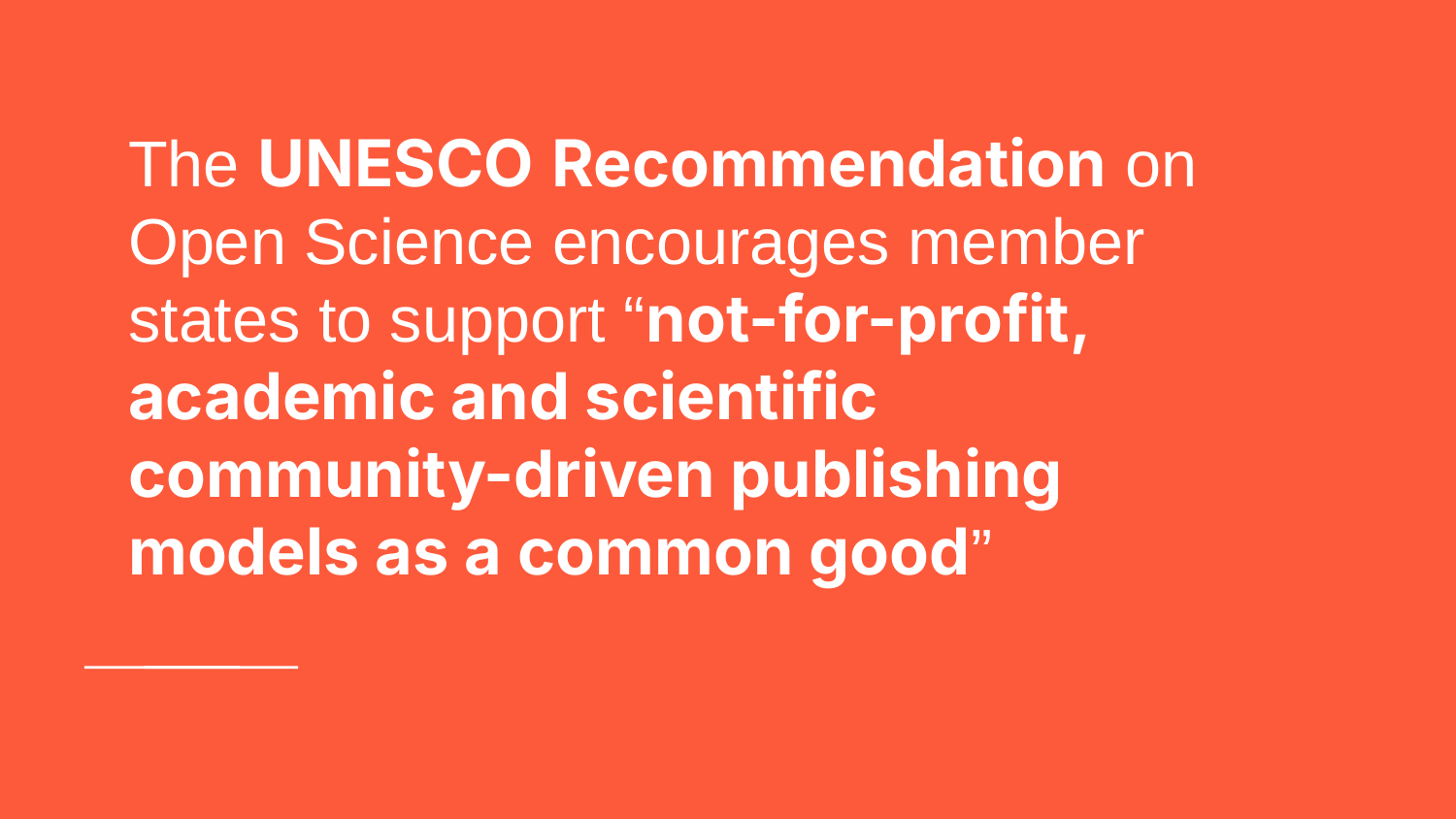

# The UNESCO Recommendation on Open Science encourages member states to support “not-for-profit, academic and scientific community-driven publishing models as a common good”